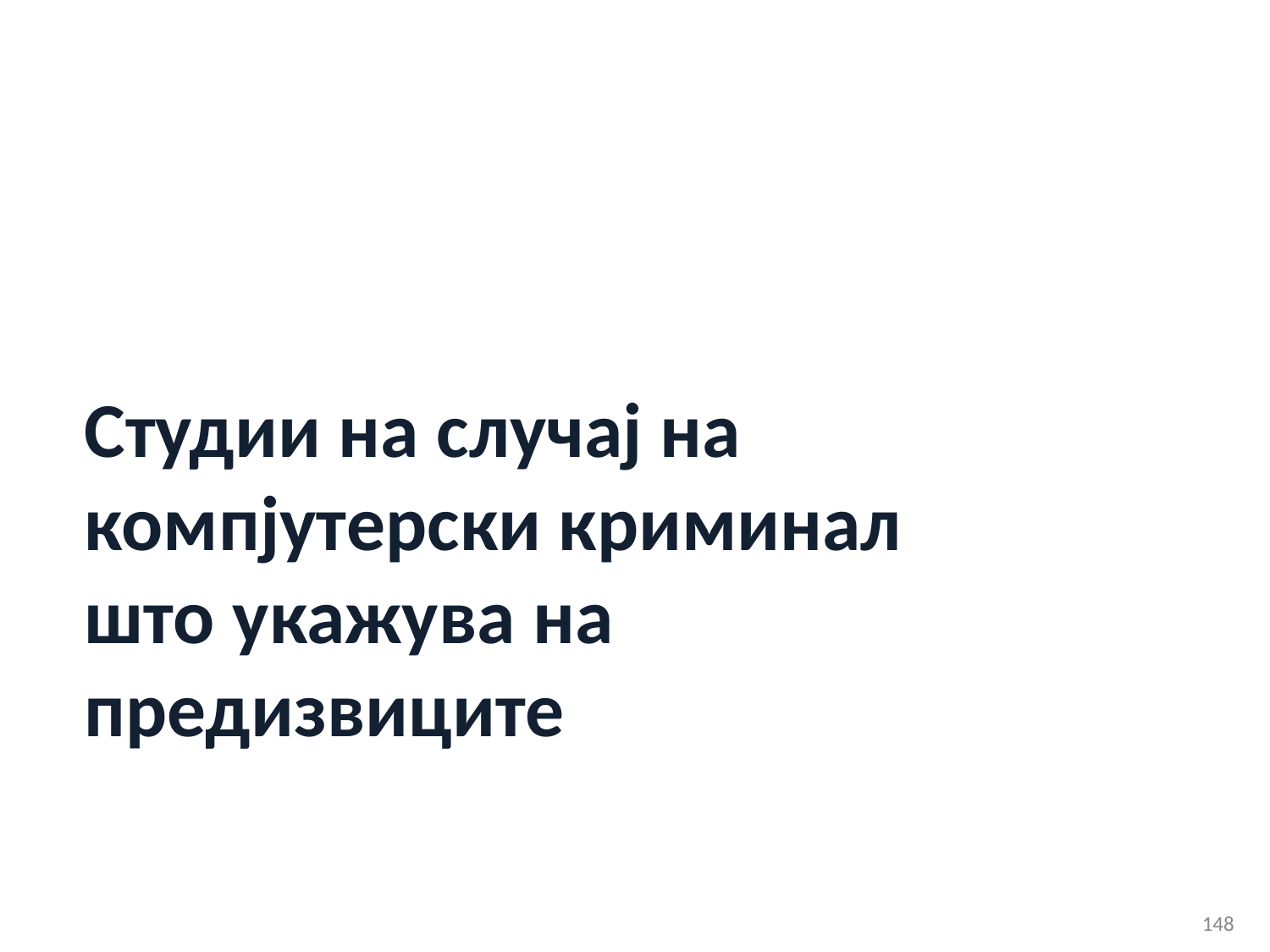

Пристап до студии на случај со податоци
Студии на случај на компјутерски криминал
што укажува на
предизвиците
148
148